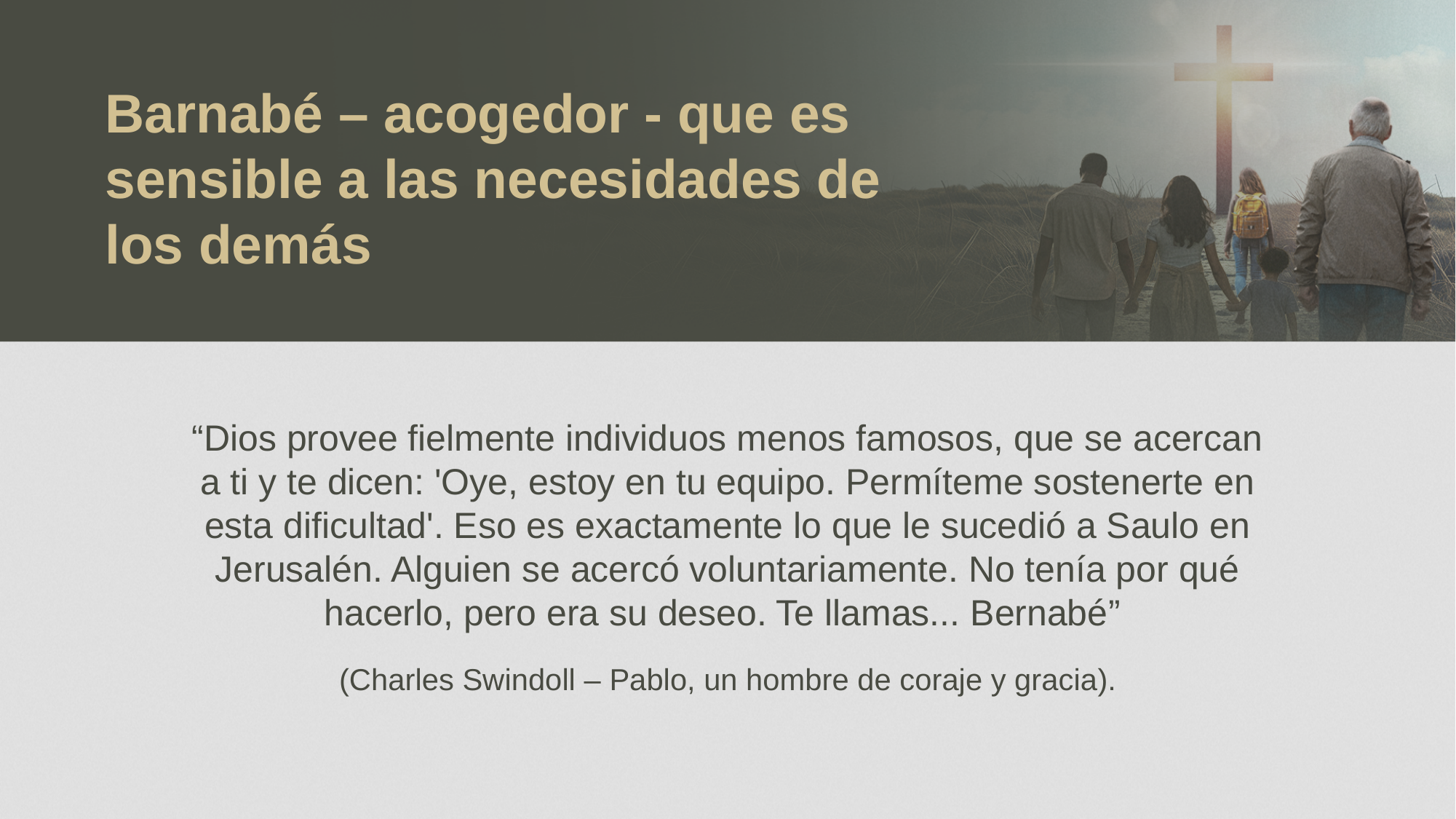

Barnabé – acogedor - que es sensible a las necesidades de los demás
“Dios provee fielmente individuos menos famosos, que se acercan a ti y te dicen: 'Oye, estoy en tu equipo. Permíteme sostenerte en esta dificultad'. Eso es exactamente lo que le sucedió a Saulo en Jerusalén. Alguien se acercó voluntariamente. No tenía por qué hacerlo, pero era su deseo. Te llamas... Bernabé”
(Charles Swindoll – Pablo, un hombre de coraje y gracia).